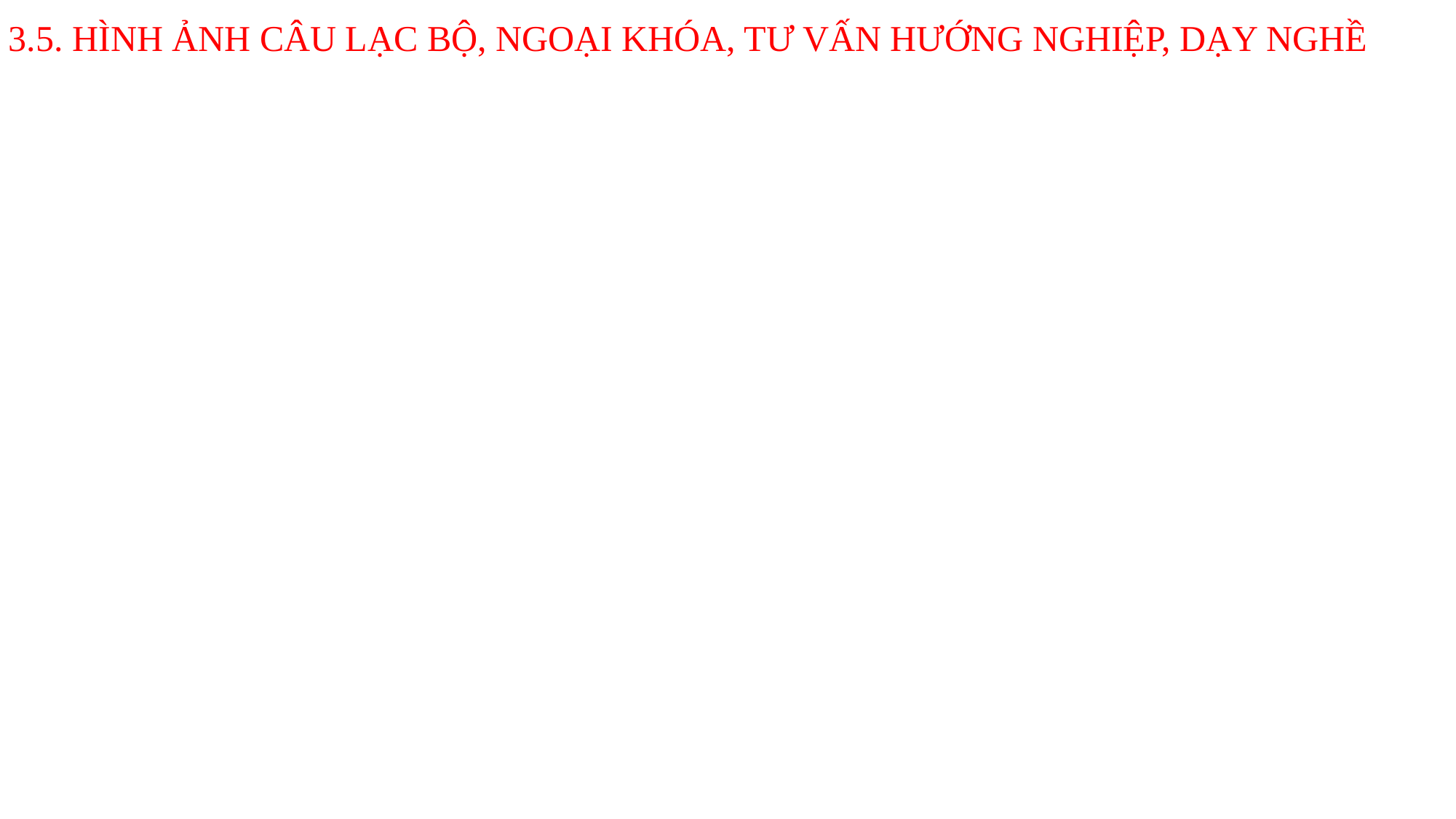

3.5. HÌNH ẢNH CÂU LẠC BỘ, NGOẠI KHÓA, TƯ VẤN HƯỚNG NGHIỆP, DẠY NGHỀ